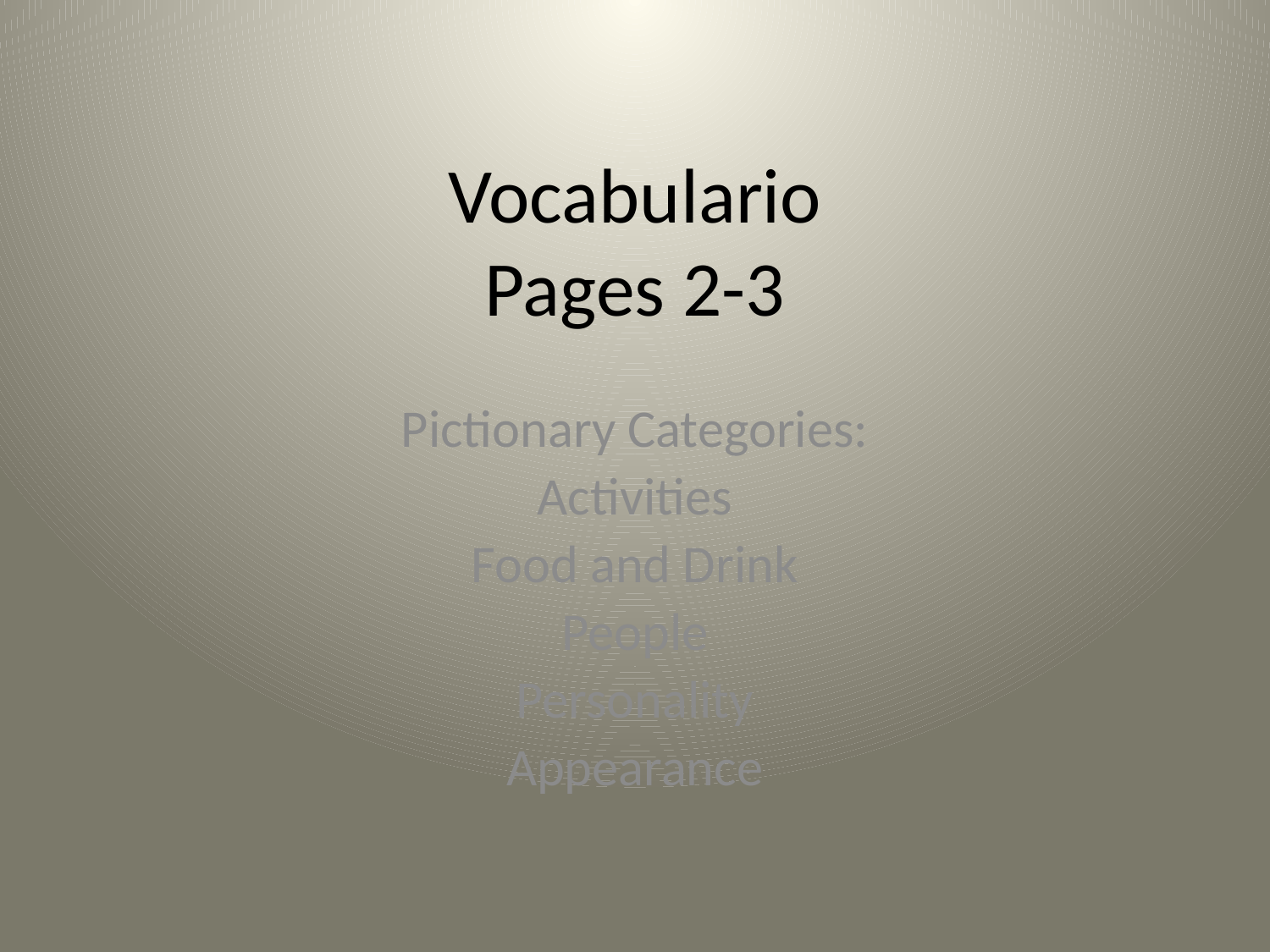

# Vocabulario Pages 2-3
Pictionary Categories:
Activities
Food and Drink
People
Personality
Appearance